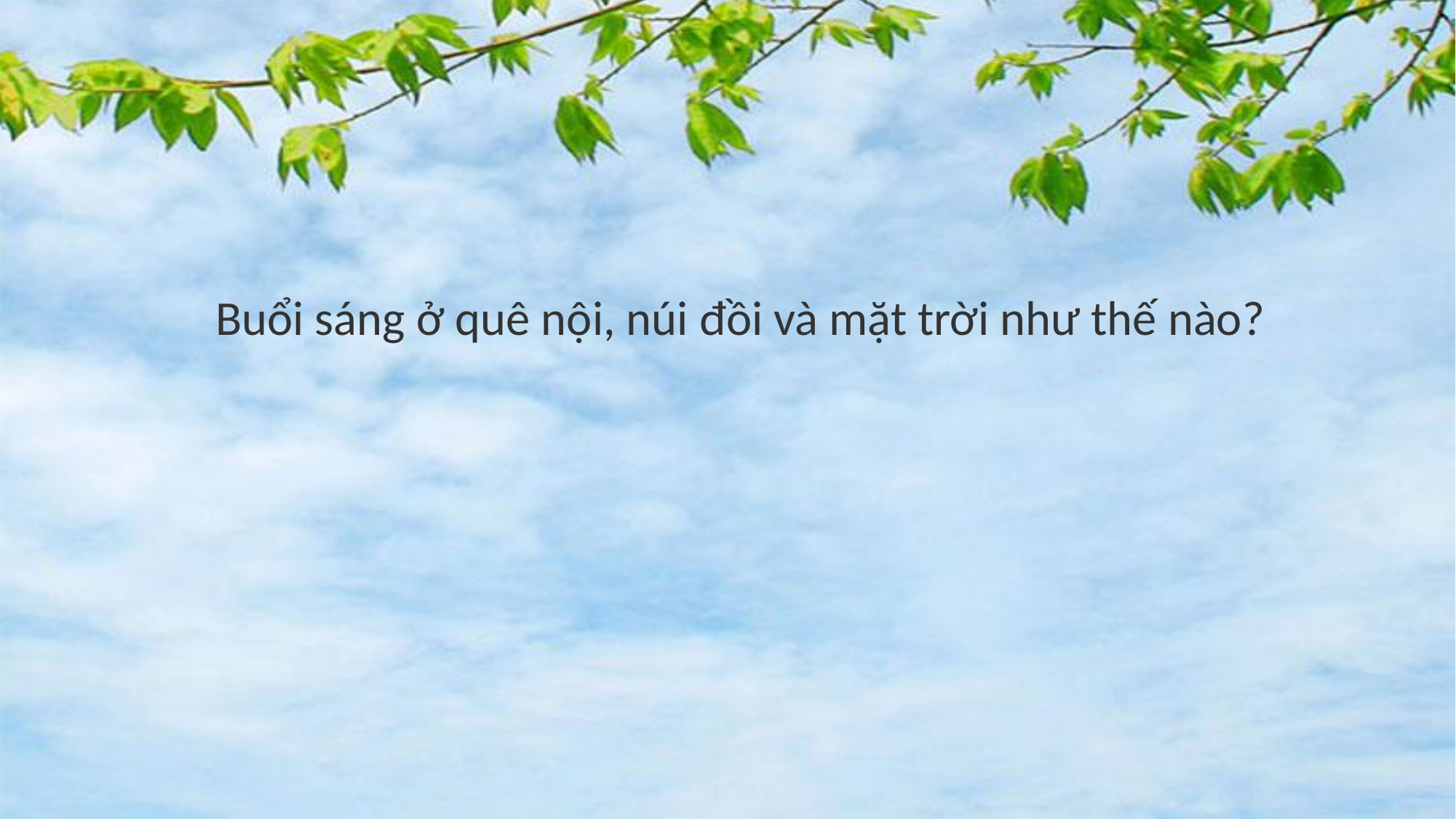

Buổi sáng ở quê nội, núi đồi và mặt trời như thế nào?